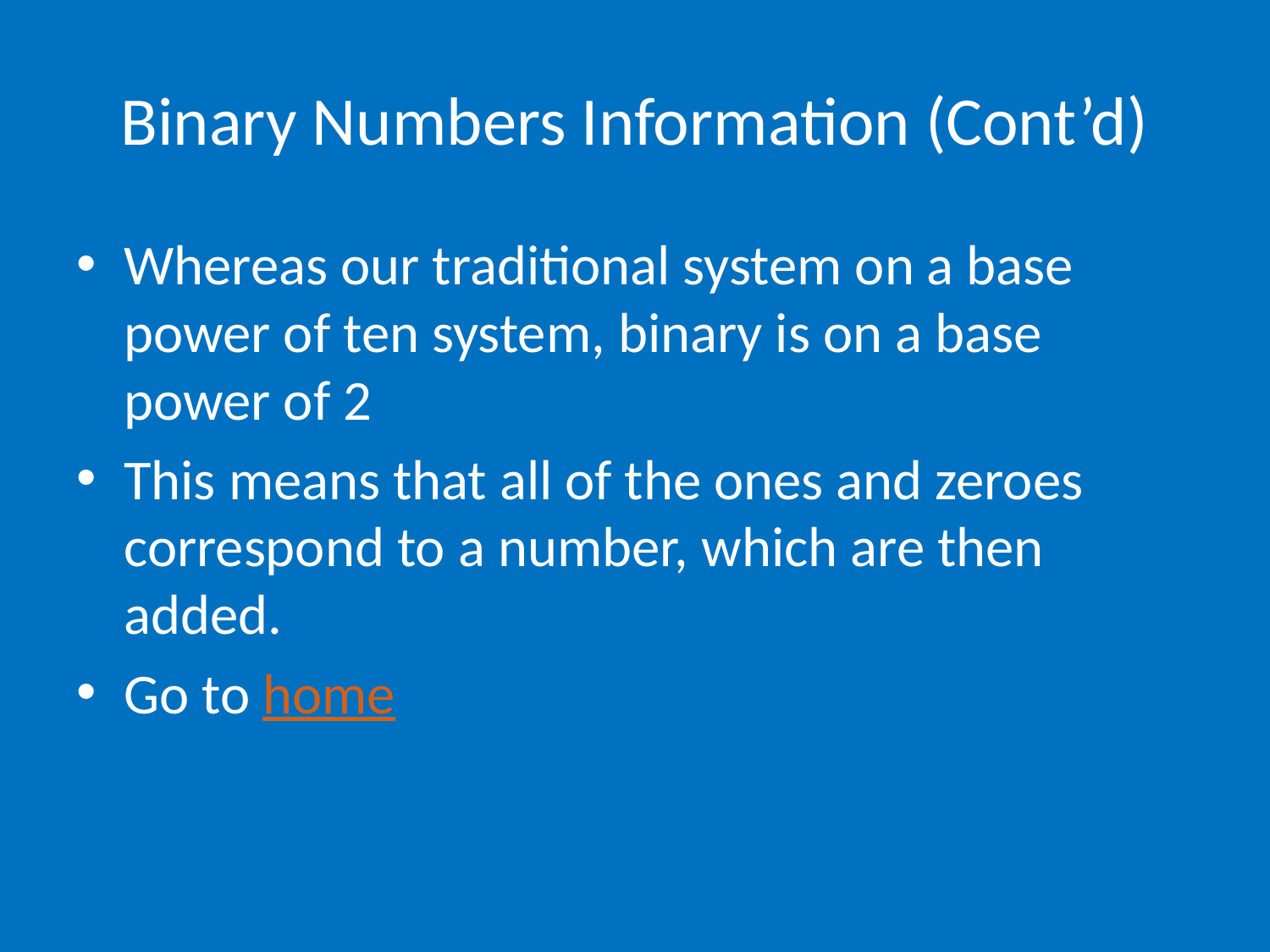

# Binary Numbers Information (Cont’d)
Whereas our traditional system on a base power of ten system, binary is on a base power of 2
This means that all of the ones and zeroes correspond to a number, which are then added.
Go to home